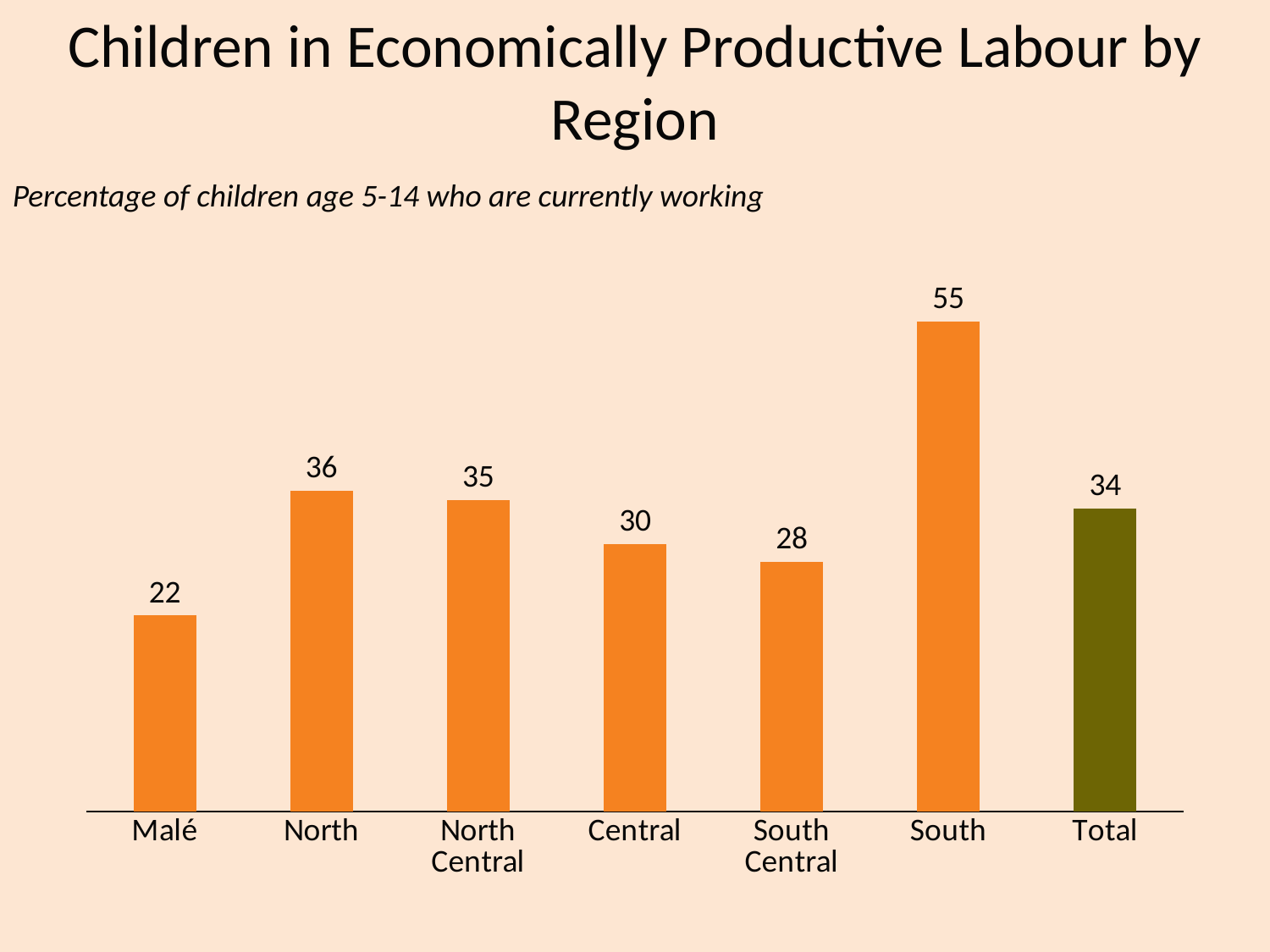

# Children in Economically Productive Labour by Region
Percentage of children age 5-14 who are currently working

### Chart

| Category | Column1 |
|---|---|
| Malé | 22.0 |
| North | 36.0 |
| North Central | 35.0 |
| Central | 30.0 |
| South Central | 28.0 |
| South | 55.0 |
| Total | 34.0 |